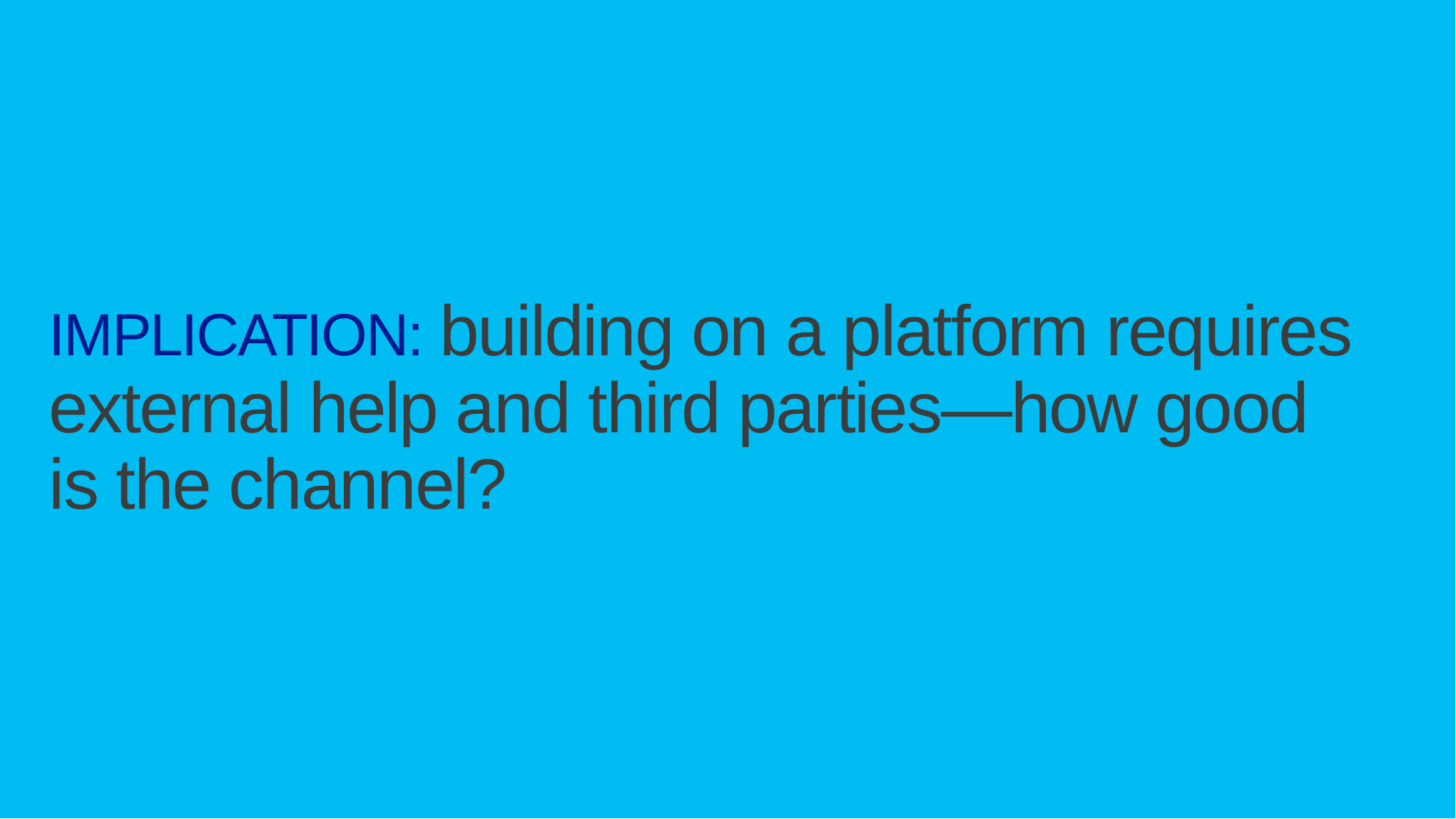

# IMPLICATION: building on a platform requires external help and third parties—how good is the channel?